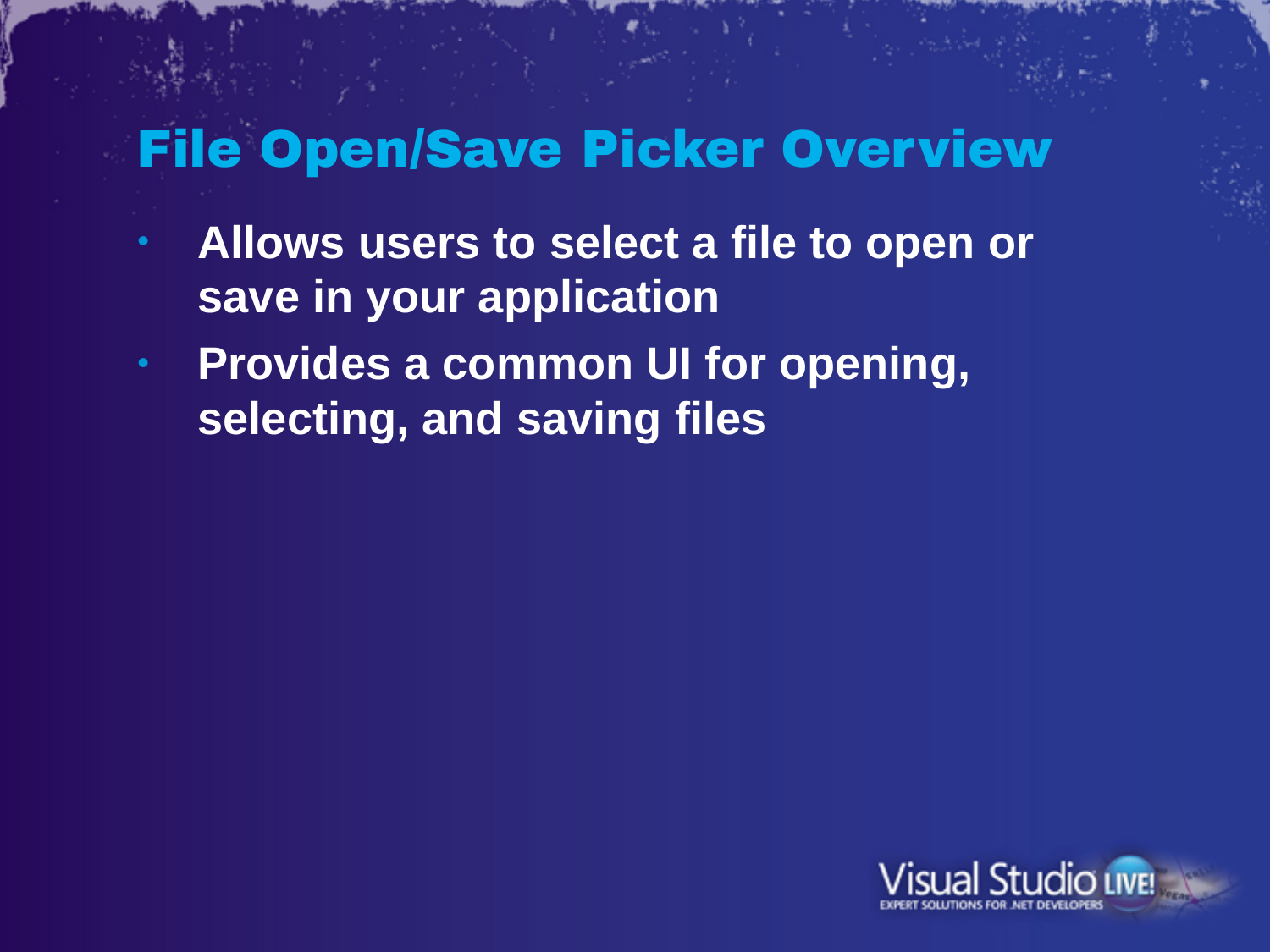

# File Open/Save Picker Overview
Allows users to select a file to open or save in your application
Provides a common UI for opening, selecting, and saving files